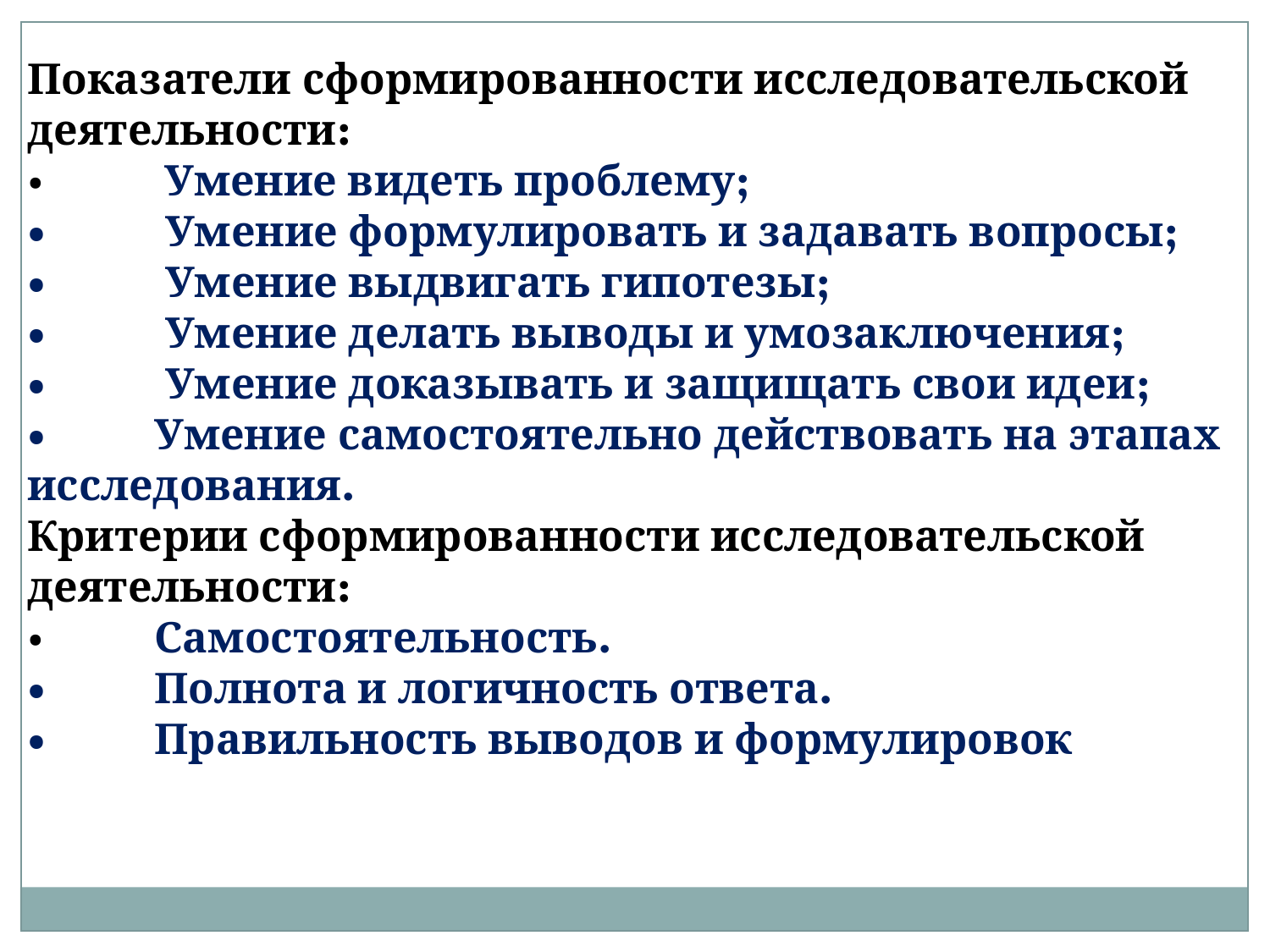

Показатели сформированности исследовательской деятельности:
•	 Умение видеть проблему;
•	 Умение формулировать и задавать вопросы;
•	 Умение выдвигать гипотезы;
•	 Умение делать выводы и умозаключения;
•	 Умение доказывать и защищать свои идеи;
•	Умение самостоятельно действовать на этапах исследования.
Критерии сформированности исследовательской деятельности:
•	Самостоятельность.
•	Полнота и логичность ответа.
•	Правильность выводов и формулировок